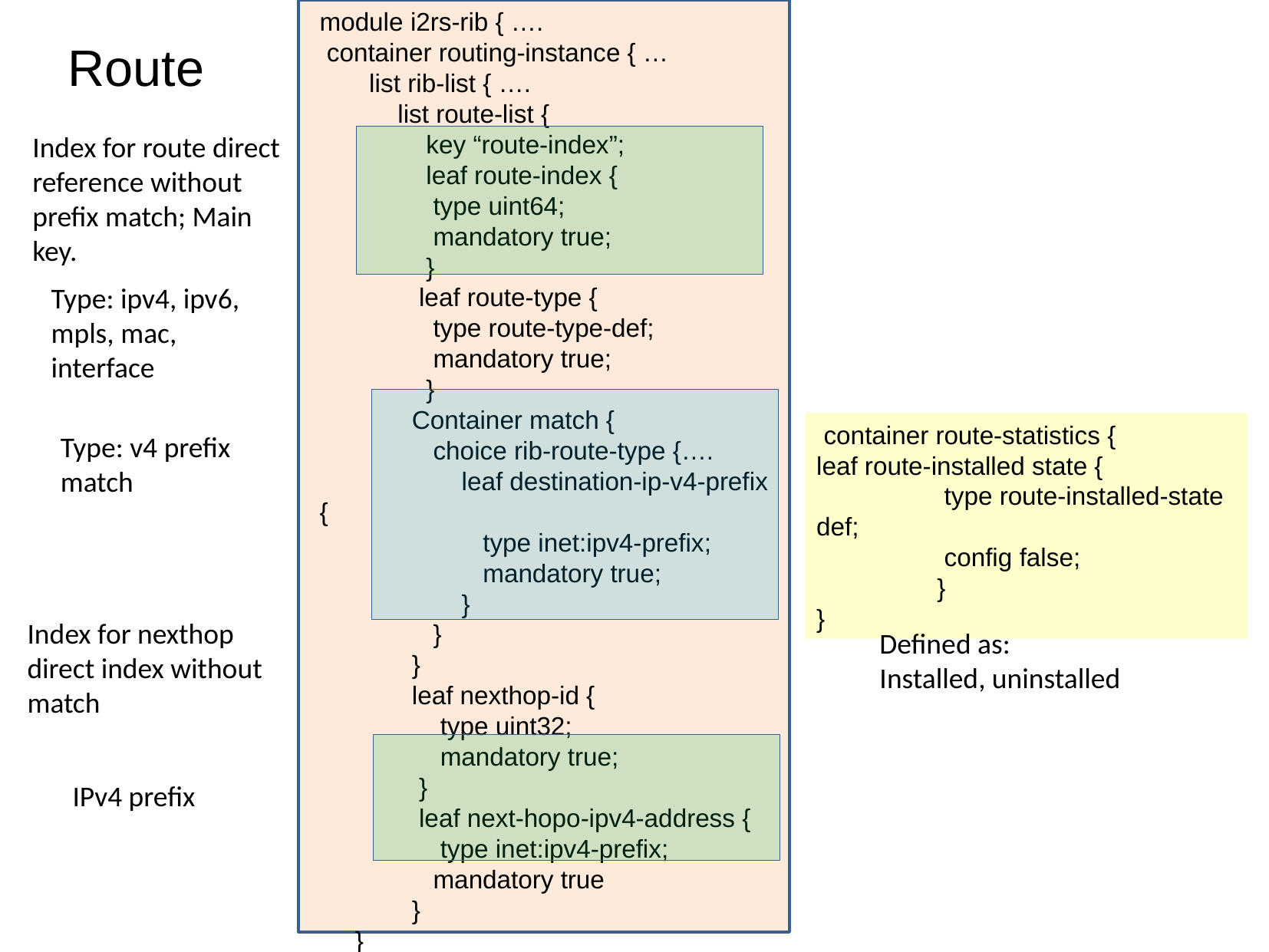

module i2rs-rib { ….
 container routing-instance { …
       list rib-list { ….
           list route-list {
               key “route-index”;
               leaf route-index {
                type uint64;
                mandatory true;
               }
              leaf route-type {
                type route-type-def;
                mandatory true;
               }
             Container match {
                choice rib-route-type {….
                    leaf destination-ip-v4-prefix {
                       type inet:ipv4-prefix;
                       mandatory true;
                    }
                }
             }
             leaf nexthop-id {
                 type uint32;
                 mandatory true;
              }
              leaf next-hopo-ipv4-address {
                 type inet:ipv4-prefix;
                mandatory true
             }
     }
}
Route
Index for route direct reference without prefix match; Main key.

Type: ipv4, ipv6, mpls, mac, interface

 container route-statistics {
leaf route-installed state {
                  type route-installed-state def;
                  config false;
                 }
}
Type: v4 prefix match
Index for nexthop direct index without match
Defined as:
Installed, uninstalled

IPv4 prefix